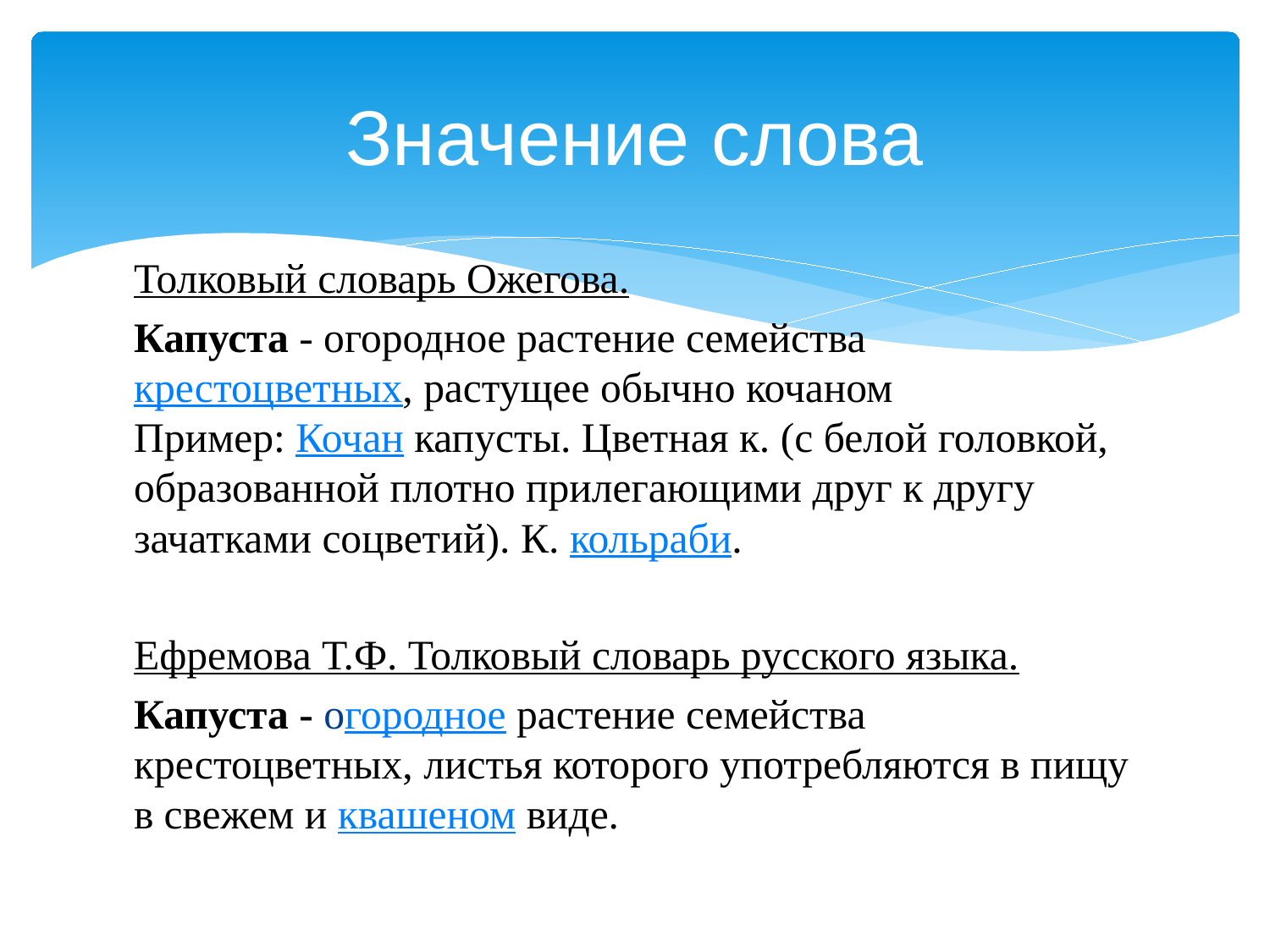

# Значение слова

Толковый словарь Ожегова.
Капуста - огородное растение семейства крестоцветных, растущее обычно кочаном 
Пример: Кочан капусты. Цветная к. (с белой головкой, образованной плотно прилегающими друг к другу зачатками соцветий). К. кольраби.

Ефремова Т.Ф. Толковый словарь русского языка.
Капуста - огородное растение семейства крестоцветных, листья которого употребляются в пищу в свежем и квашеном виде.